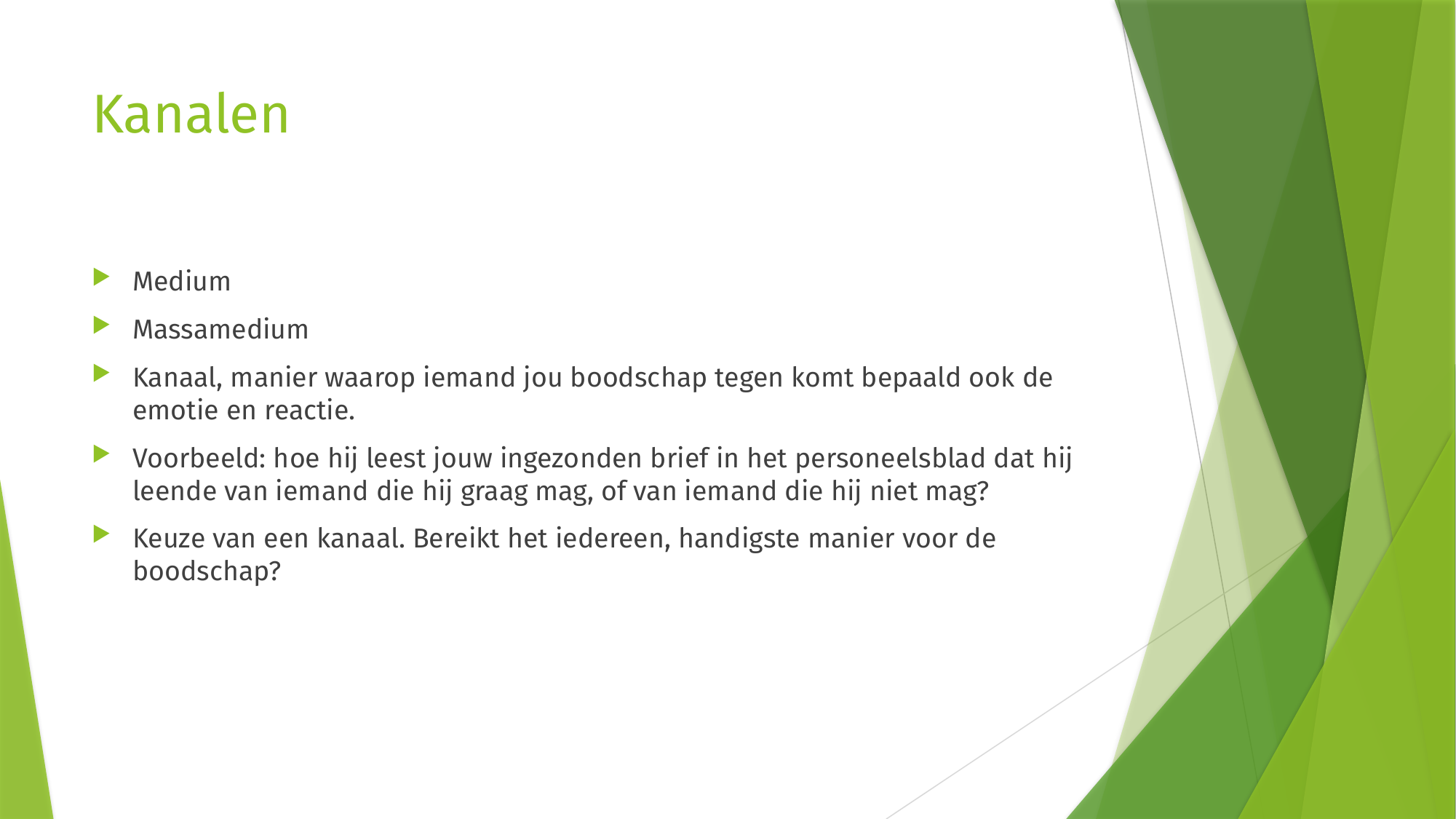

# Kanalen
Medium
Massamedium
Kanaal, manier waarop iemand jou boodschap tegen komt bepaald ook de emotie en reactie.
Voorbeeld: hoe hij leest jouw ingezonden brief in het personeelsblad dat hij leende van iemand die hij graag mag, of van iemand die hij niet mag?
Keuze van een kanaal. Bereikt het iedereen, handigste manier voor de boodschap?